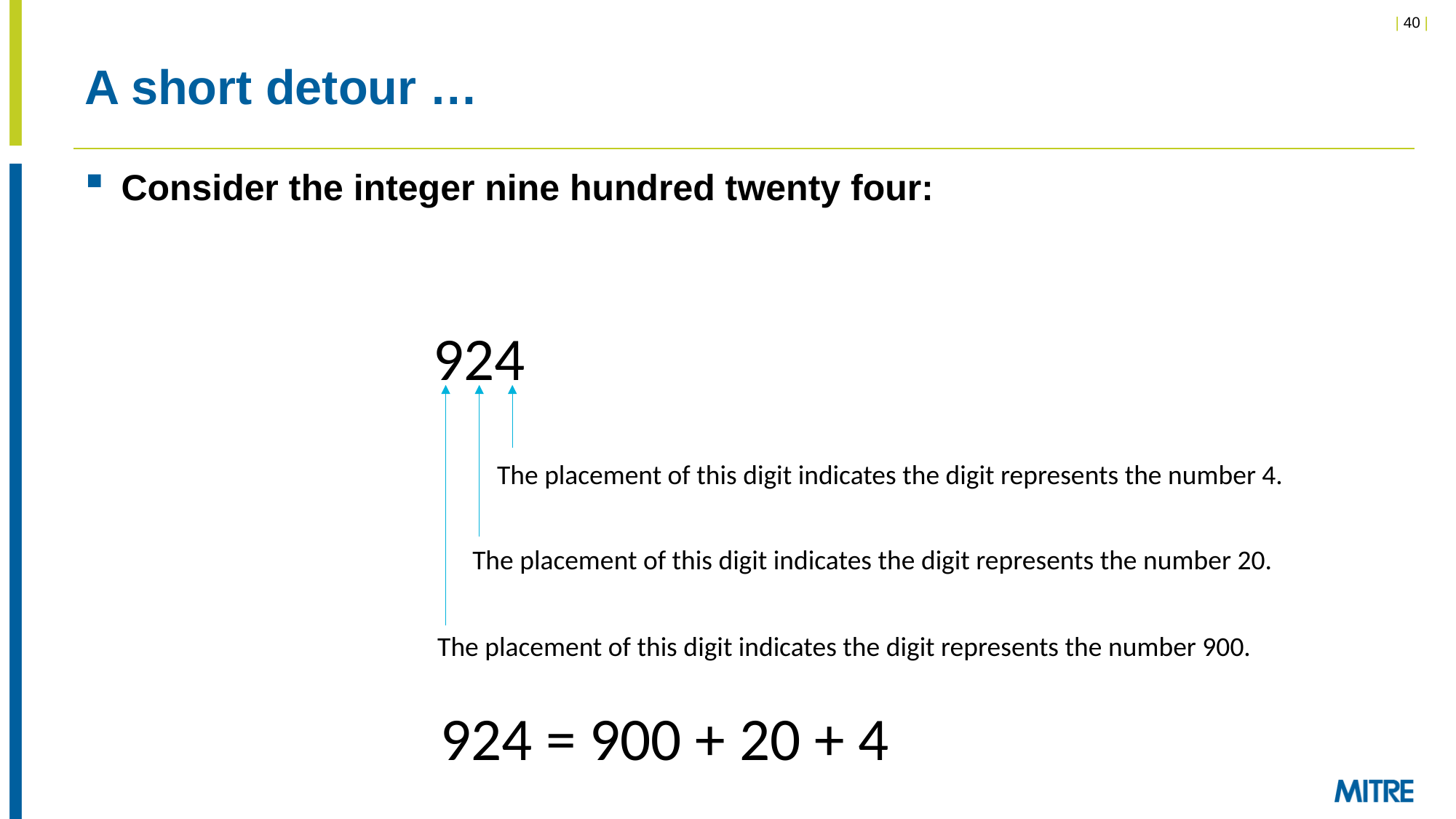

# A short detour …
Consider the integer nine hundred twenty four:
924
The placement of this digit indicates the digit represents the number 4.
The placement of this digit indicates the digit represents the number 20.
The placement of this digit indicates the digit represents the number 900.
924 = 900 + 20 + 4